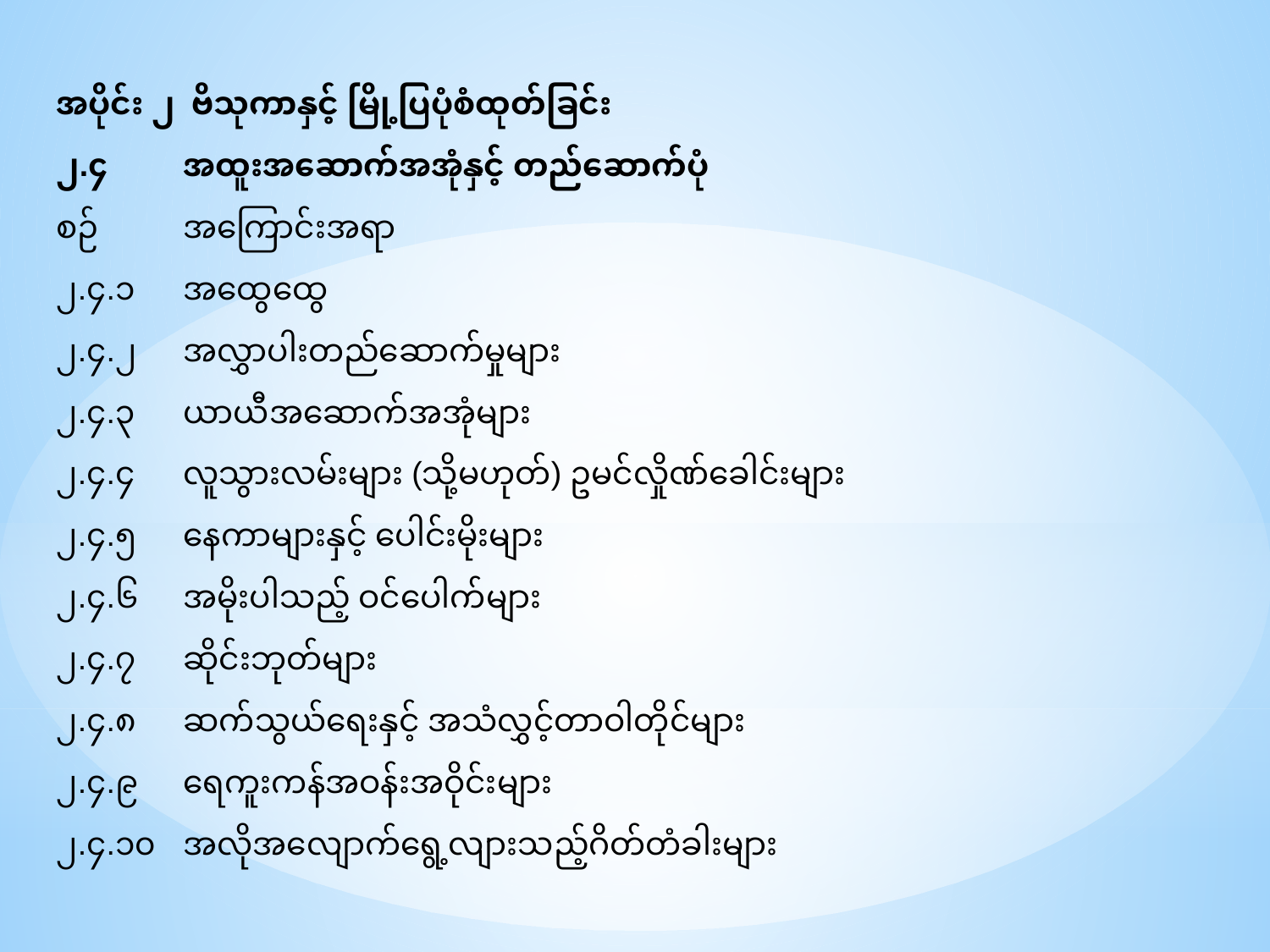

အပိုင်း ၂  ဗိသုကာနှင့် မြို့ပြပုံစံထုတ်ခြင်း
၂.၄ 	အထူးအဆောက်အအုံနှင့် တည်ဆောက်ပုံ
စဉ်	အကြောင်းအရာ
၂.၄.၁	အထွေထွေ
၂.၄.၂	အလွှာပါးတည်ဆောက်မှုများ
၂.၄.၃	ယာယီအဆောက်အအုံများ
၂.၄.၄	လူသွားလမ်းများ (သို့မဟုတ်) ဥမင်လှိုဏ်ခေါင်းများ
၂.၄.၅	နေကာများနှင့် ပေါင်းမိုးများ
၂.၄.၆	အမိုးပါသည့် ဝင်ပေါက်များ
၂.၄.၇	ဆိုင်းဘုတ်များ
၂.၄.၈	ဆက်သွယ်ရေးနှင့် အသံလွှင့်တာဝါတိုင်များ
၂.၄.၉	ရေကူးကန်အဝန်းအဝိုင်းများ
၂.၄.၁၀	အလိုအလျောက်ရွေ့လျားသည့်ဂိတ်တံခါးများ